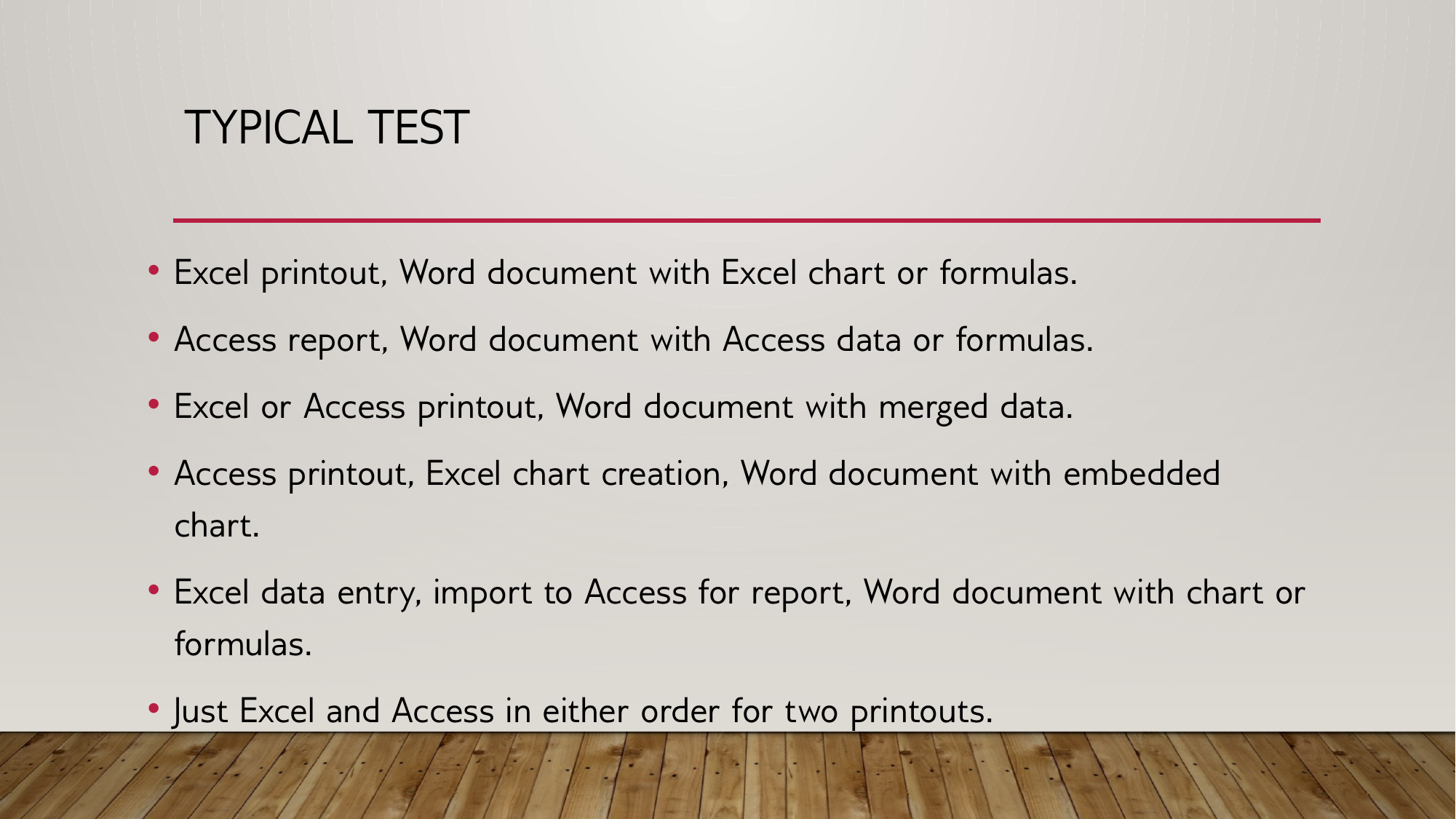

# TYPICAL TEST
Excel printout, Word document with Excel chart or formulas.
Access report, Word document with Access data or formulas.
Excel or Access printout, Word document with merged data.
Access printout, Excel chart creation, Word document with embedded chart.
Excel data entry, import to Access for report, Word document with chart or formulas.
Just Excel and Access in either order for two printouts.